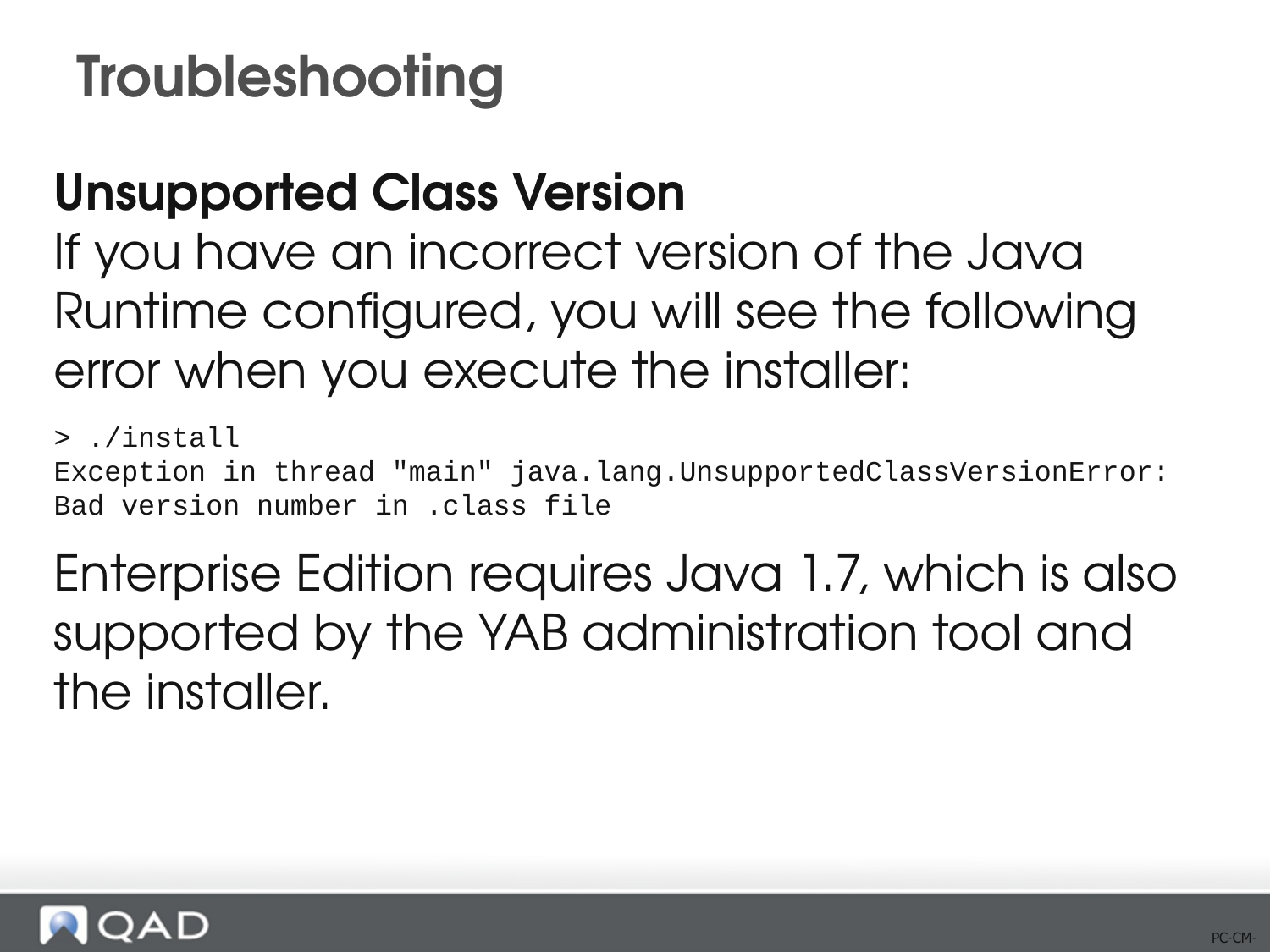

# Troubleshooting
Unsupported Class Version
If you have an incorrect version of the Java Runtime configured, you will see the following error when you execute the installer:

> ./install
Exception in thread "main" java.lang.UnsupportedClassVersionError: Bad version number in .class file

Enterprise Edition requires Java 1.7, which is also supported by the YAB administration tool and the installer.
PC-CM-